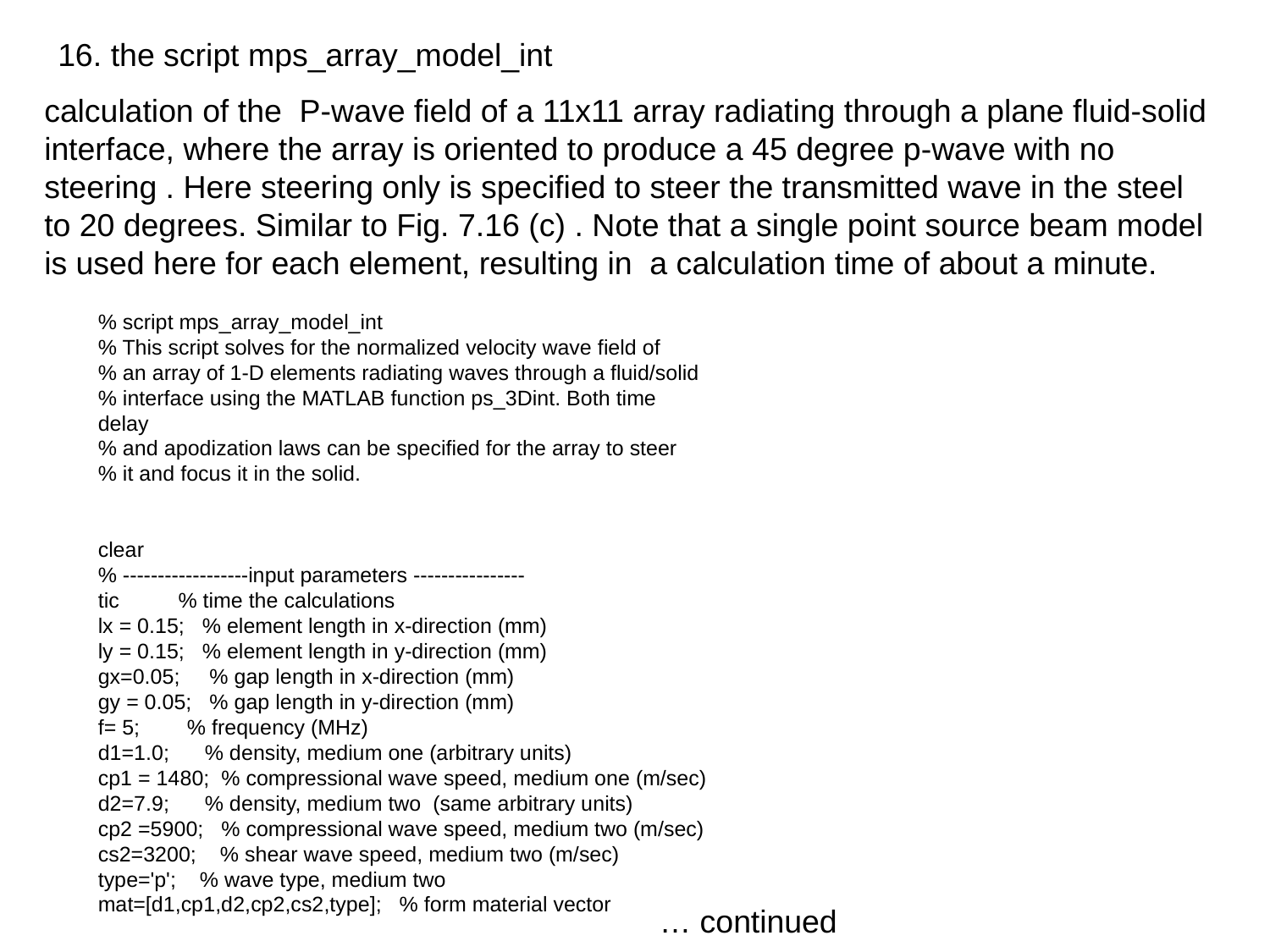

16. the script mps_array_model_int
calculation of the  P-wave field of a 11x11 array radiating through a plane fluid-solid interface, where the array is oriented to produce a 45 degree p-wave with no steering . Here steering only is specified to steer the transmitted wave in the steel to 20 degrees. Similar to Fig. 7.16 (c) . Note that a single point source beam model is used here for each element, resulting in  a calculation time of about a minute.
% script mps_array_model_int
% This script solves for the normalized velocity wave field of
% an array of 1-D elements radiating waves through a fluid/solid
% interface using the MATLAB function ps_3Dint. Both time delay
% and apodization laws can be specified for the array to steer
% it and focus it in the solid.

clear
% ------------------input parameters ----------------
tic          % time the calculations
lx = 0.15;   % element length in x-direction (mm)
ly = 0.15;   % element length in y-direction (mm)
gx=0.05;     % gap length in x-direction (mm)
gy = 0.05;   % gap length in y-direction (mm)
f= 5;        % frequency (MHz)
d1=1.0;      % density, medium one (arbitrary units)
cp1 = 1480;  % compressional wave speed, medium one (m/sec)
d2=7.9;      % density, medium two  (same arbitrary units)
cp2 =5900;   % compressional wave speed, medium two (m/sec)
cs2=3200;    % shear wave speed, medium two (m/sec)
type='p';    % wave type, medium two
mat=[d1,cp1,d2,cp2,cs2,type];   % form material vector
… continued